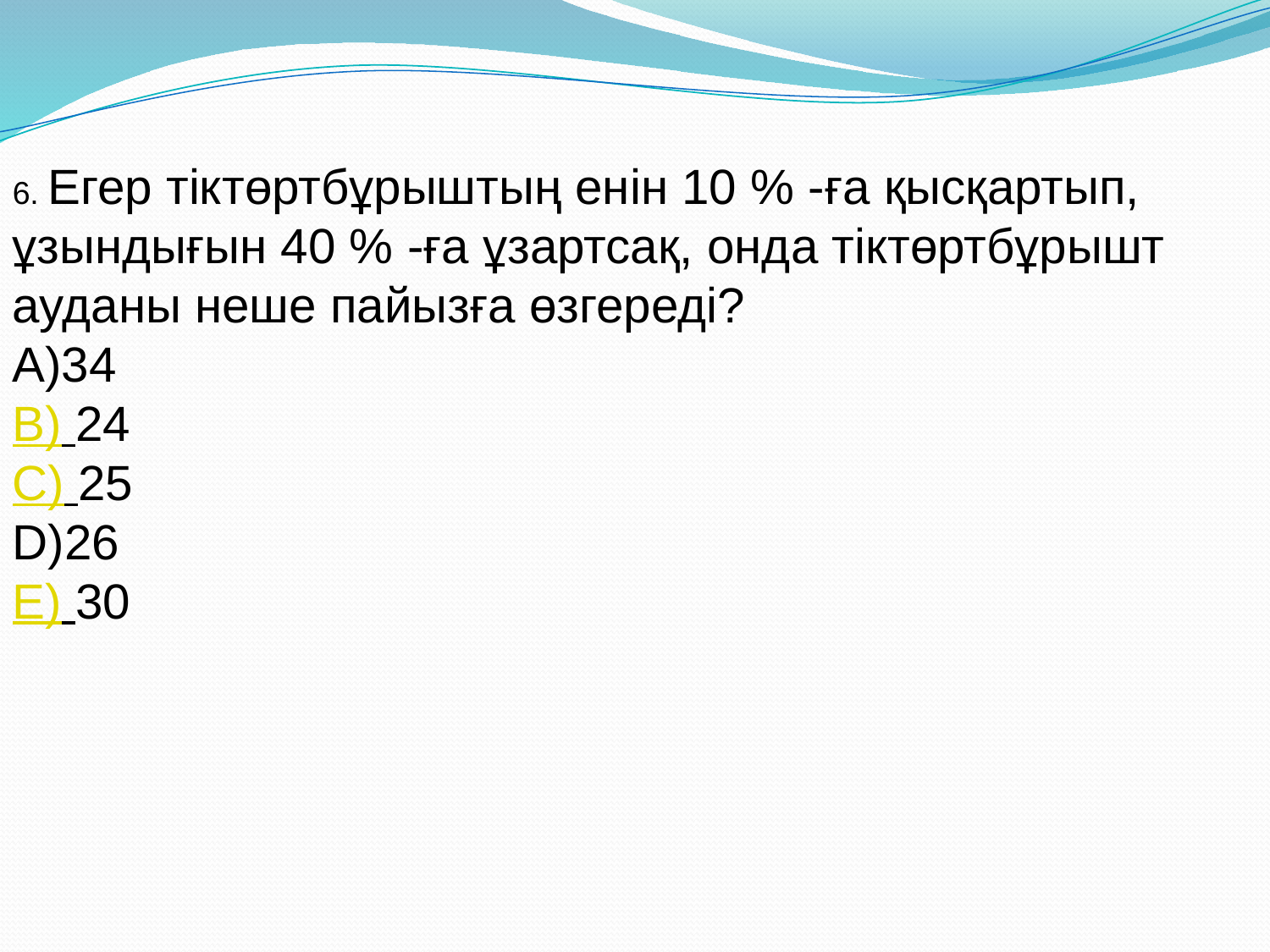

6. Егер тіктөртбұрыштың енін 10 % -ға қысқартып, ұзындығын 40 % -ға ұзартсақ, онда тіктөртбұрышт ауданы неше пайызға өзгереді?
A)34
B) 24
C) 25
D)26
E) 30